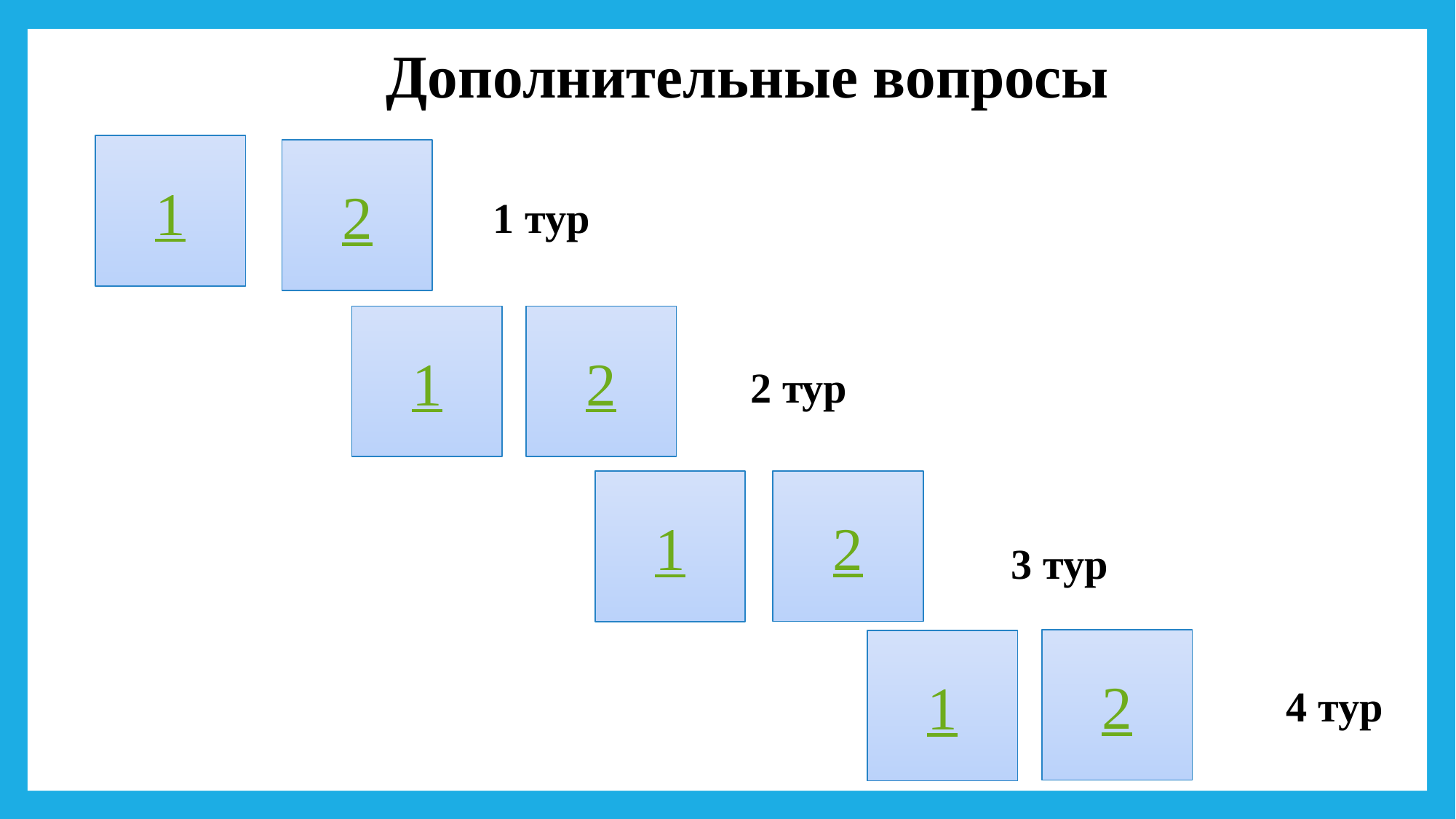

# Дополнительные вопросы
1
2
1 тур
1
2
2 тур
2
1
3 тур
2
1
4 тур